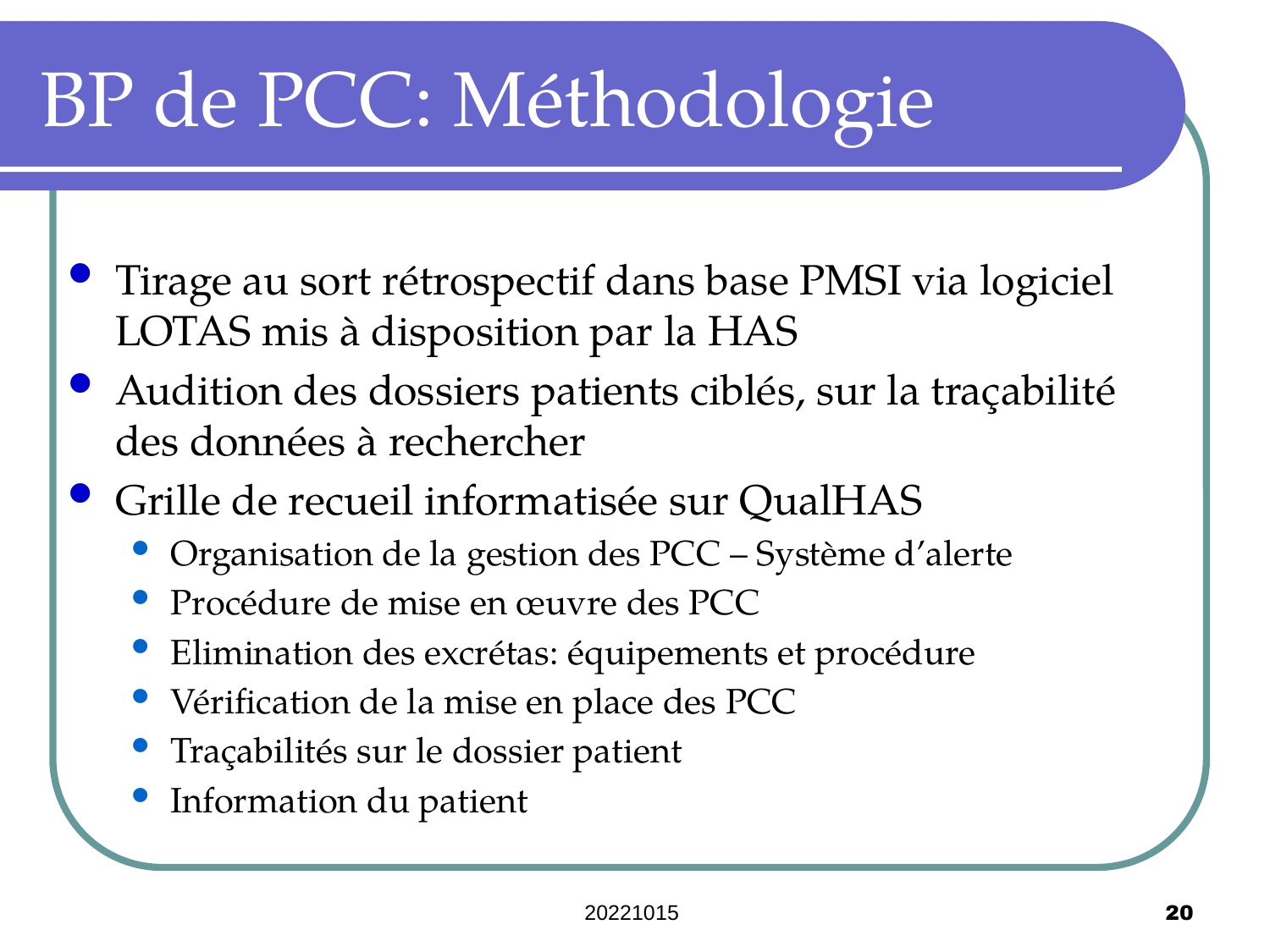

# BP de PCC: Méthodologie

Tirage au sort rétrospectif dans base PMSI via logiciel LOTAS mis à disposition par la HAS
Audition des dossiers patients ciblés, sur la traçabilité des données à rechercher
Grille de recueil informatisée sur QualHAS
Organisation de la gestion des PCC – Système d’alerte
Procédure de mise en œuvre des PCC
Elimination des excrétas: équipements et procédure
Vérification de la mise en place des PCC
Traçabilités sur le dossier patient
Information du patient
20221015
20